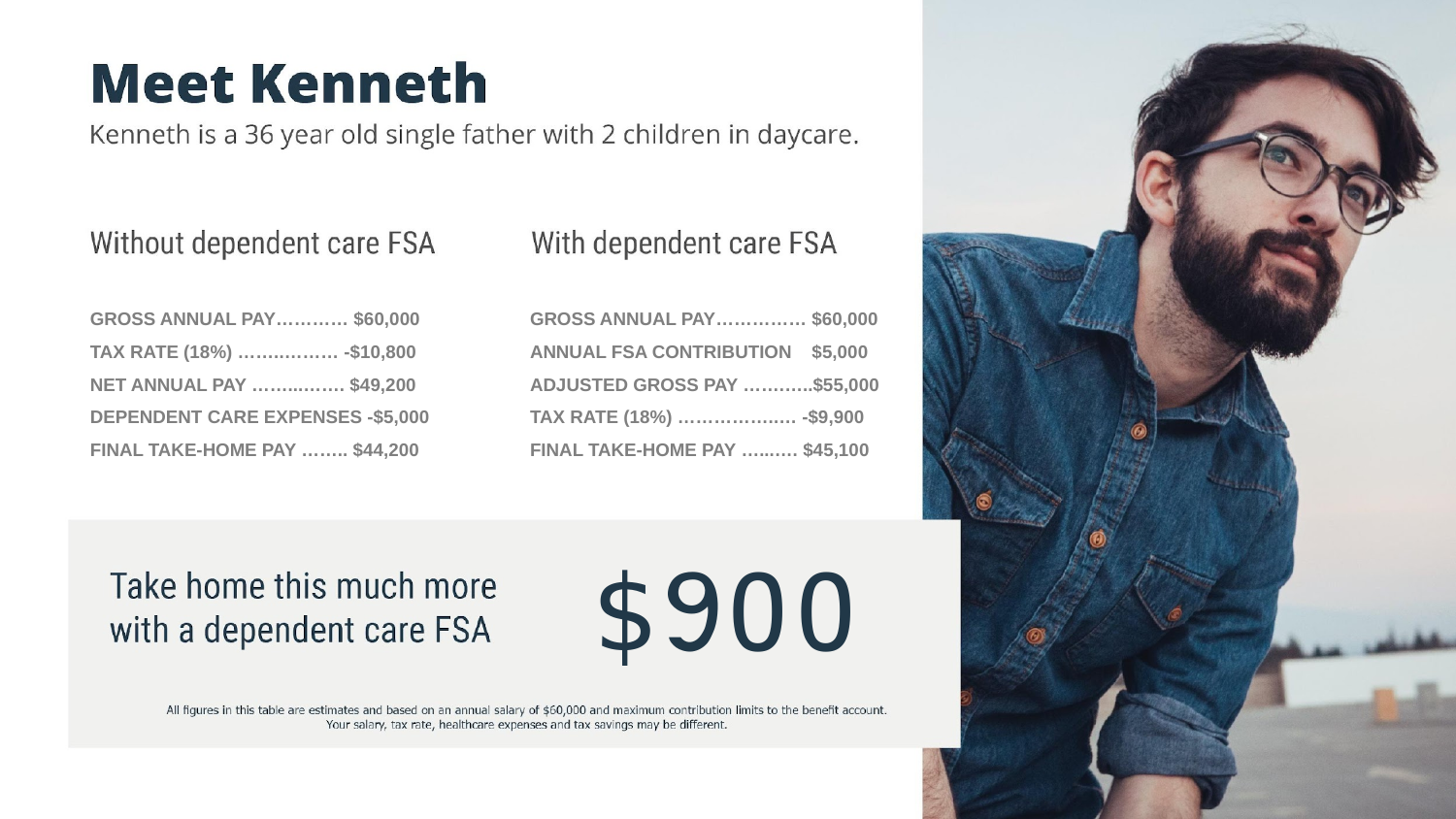

GROSS ANNUAL PAY…………… $60,000
ANNUAL FSA CONTRIBUTION    $5,000
ADJUSTED GROSS PAY …….…..$55,000
TAX RATE (18%) ……………..… -$9,900
FINAL TAKE-HOME PAY …...…. $45,100
GROSS ANNUAL PAY………… $60,000
TAX RATE (18%) ……..……… -$10,800
NET ANNUAL PAY ……...……. $49,200
DEPENDENT CARE EXPENSES -$5,000
FINAL TAKE-HOME PAY …….. $44,200
$900